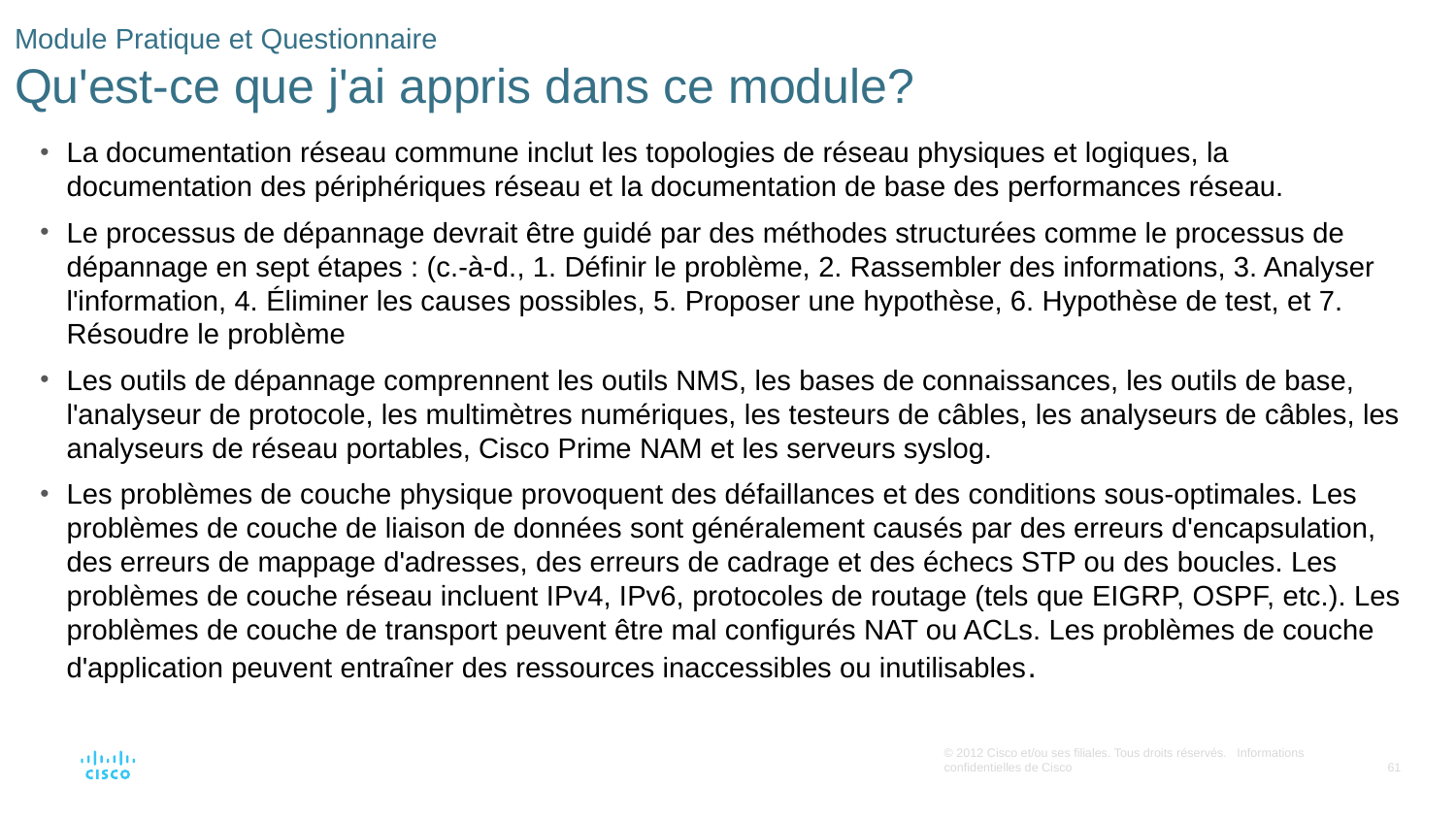

# Module Pratique et Questionnaire Qu'est-ce que j'ai appris dans ce module?
La documentation réseau commune inclut les topologies de réseau physiques et logiques, la documentation des périphériques réseau et la documentation de base des performances réseau.
Le processus de dépannage devrait être guidé par des méthodes structurées comme le processus de dépannage en sept étapes : (c.-à-d., 1. Définir le problème, 2. Rassembler des informations, 3. Analyser l'information, 4. Éliminer les causes possibles, 5. Proposer une hypothèse, 6. Hypothèse de test, et 7. Résoudre le problème
Les outils de dépannage comprennent les outils NMS, les bases de connaissances, les outils de base, l'analyseur de protocole, les multimètres numériques, les testeurs de câbles, les analyseurs de câbles, les analyseurs de réseau portables, Cisco Prime NAM et les serveurs syslog.
Les problèmes de couche physique provoquent des défaillances et des conditions sous-optimales. Les problèmes de couche de liaison de données sont généralement causés par des erreurs d'encapsulation, des erreurs de mappage d'adresses, des erreurs de cadrage et des échecs STP ou des boucles. Les problèmes de couche réseau incluent IPv4, IPv6, protocoles de routage (tels que EIGRP, OSPF, etc.). Les problèmes de couche de transport peuvent être mal configurés NAT ou ACLs. Les problèmes de couche d'application peuvent entraîner des ressources inaccessibles ou inutilisables.